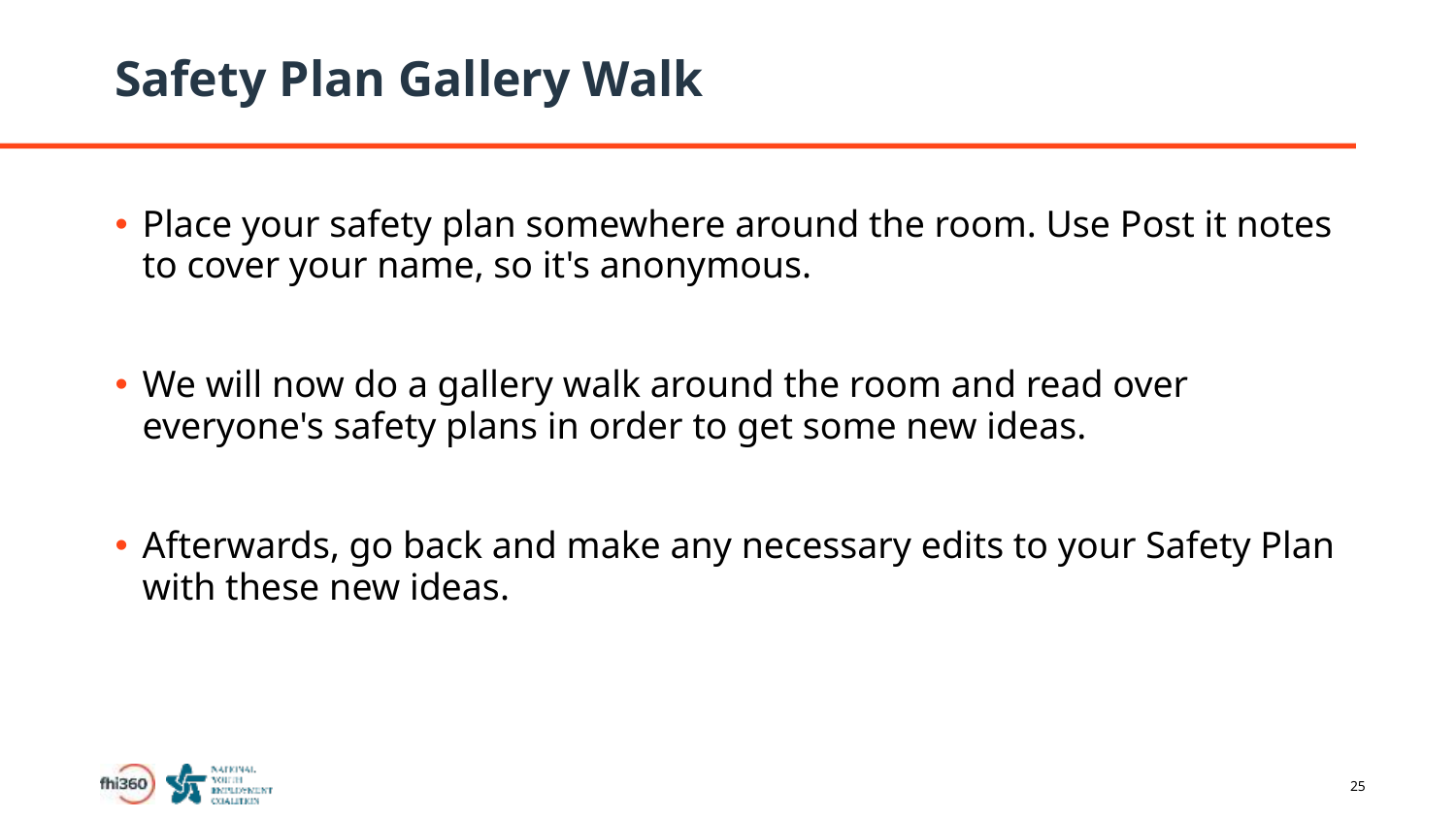

# Safety Plan Gallery Walk
Place your safety plan somewhere around the room. Use Post it notes to cover your name, so it's anonymous.

We will now do a gallery walk around the room and read over everyone's safety plans in order to get some new ideas.

Afterwards, go back and make any necessary edits to your Safety Plan with these new ideas.